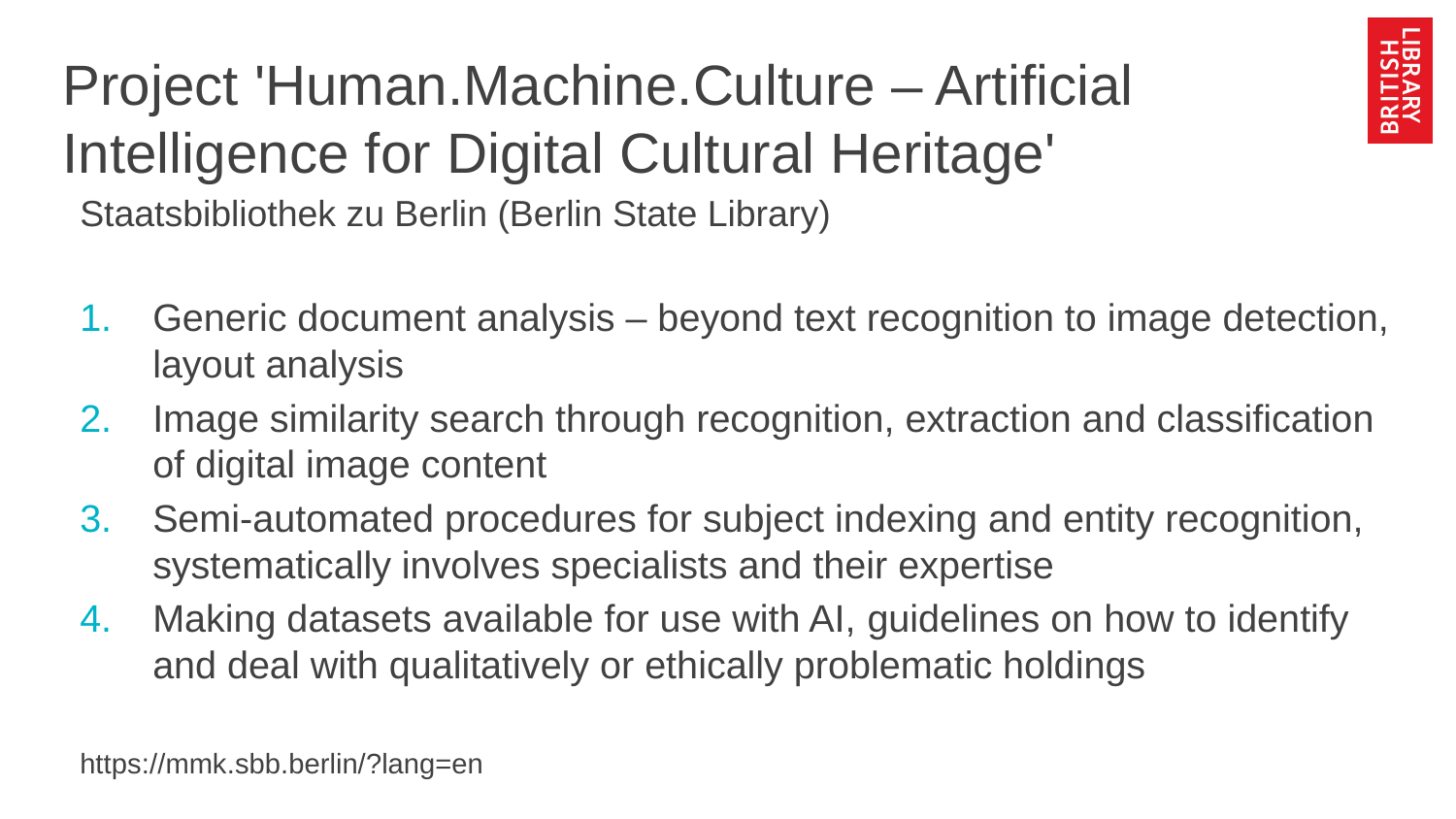

# Project 'Human.Machine.Culture – Artificial Intelligence for Digital Cultural Heritage'
Staatsbibliothek zu Berlin (Berlin State Library)

Generic document analysis – beyond text recognition to image detection, layout analysis
Image similarity search through recognition, extraction and classification of digital image content
Semi-automated procedures for subject indexing and entity recognition, systematically involves specialists and their expertise
Making datasets available for use with AI, guidelines on how to identify and deal with qualitatively or ethically problematic holdings

https://mmk.sbb.berlin/?lang=en